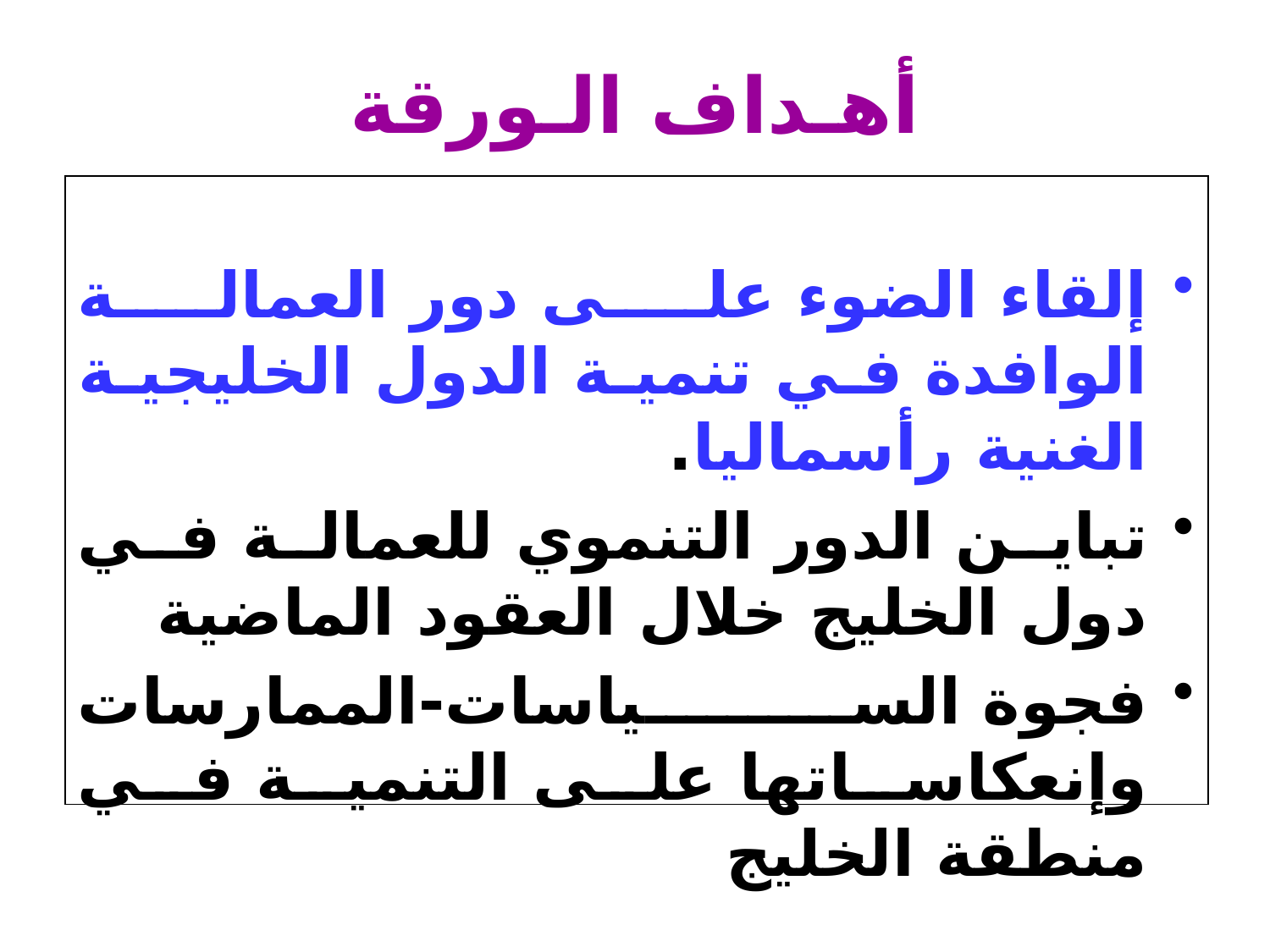

# أهـداف الـورقة

إلقاء الضوء على دور العمالة الوافدة في تنمية الدول الخليجية الغنية رأسماليا.
تباين الدور التنموي للعمالة في دول الخليج خلال العقود الماضية
فجوة السياسات-الممارسات وإنعكاساتها على التنمية في منطقة الخليج